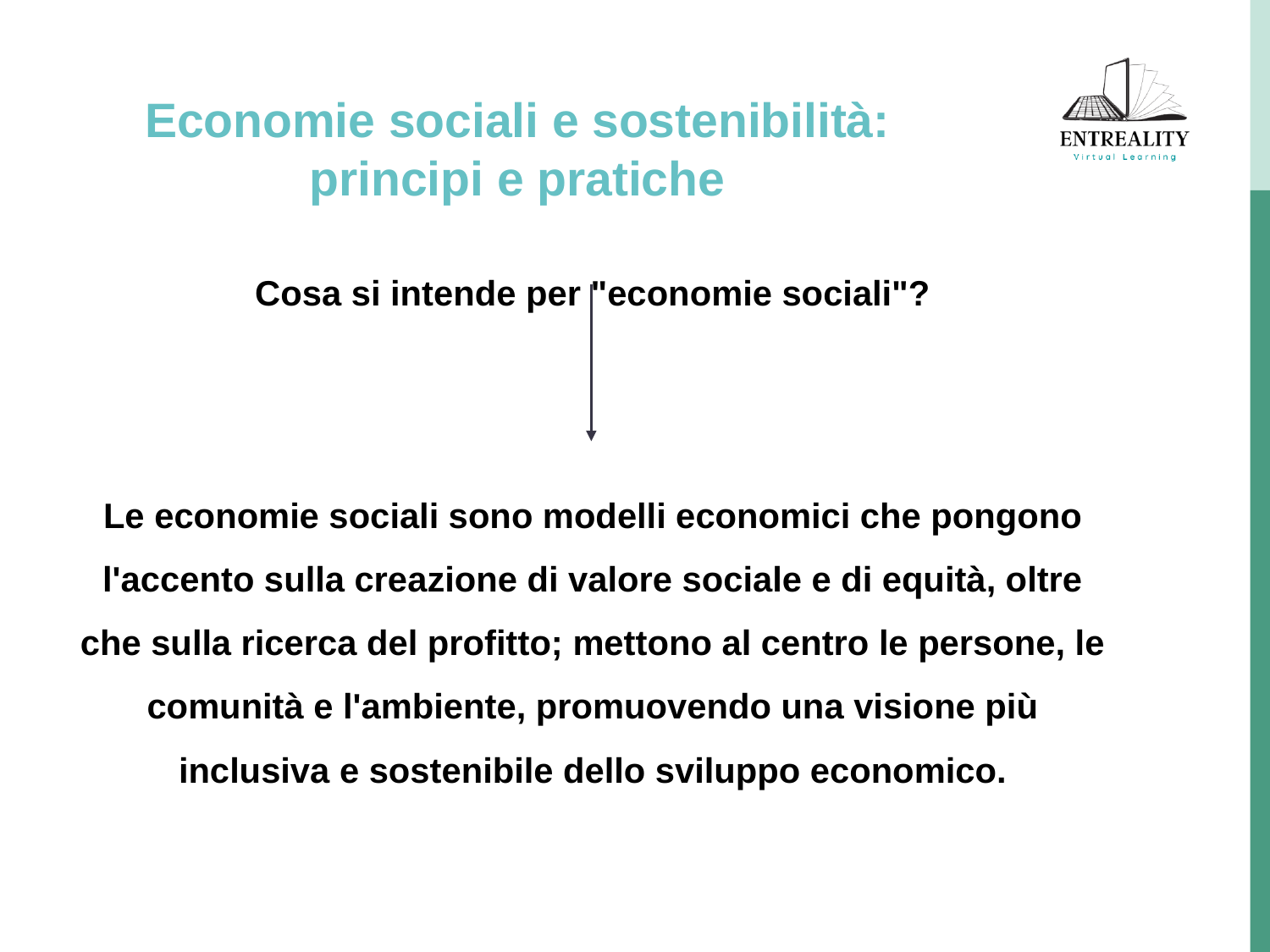

# Economie sociali e sostenibilità: principi e pratiche
Cosa si intende per "economie sociali"?

Le economie sociali sono modelli economici che pongono l'accento sulla creazione di valore sociale e di equità, oltre che sulla ricerca del profitto; mettono al centro le persone, le comunità e l'ambiente, promuovendo una visione più inclusiva e sostenibile dello sviluppo economico.